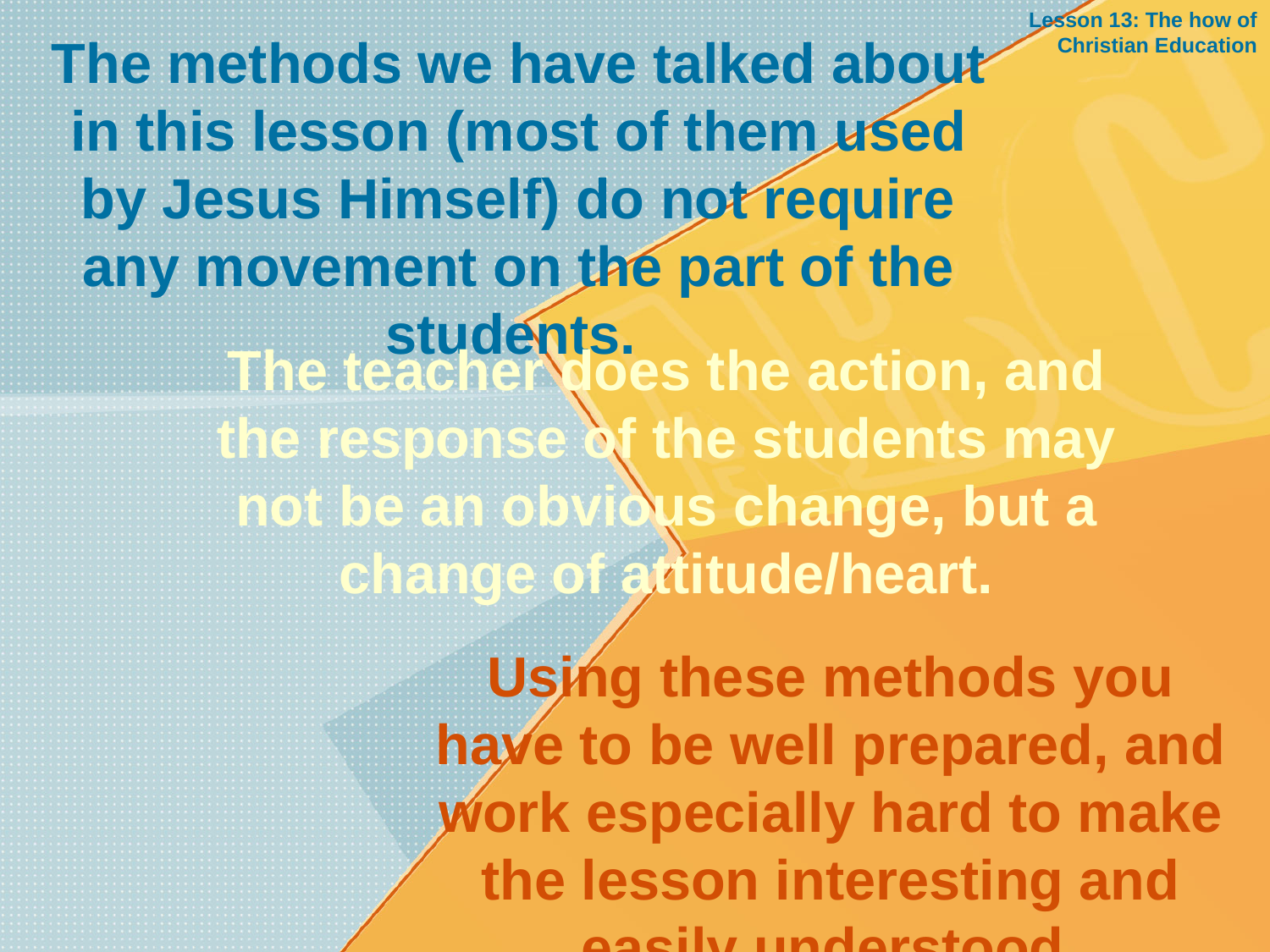

Lesson 13: The how of Christian Education
The methods we have talked about in this lesson (most of them used by Jesus Himself) do not require any movement on the part of the students.
The teacher does the action, and the response of the students may not be an obvious change, but a change of attitude/heart.
Using these methods you have to be well prepared, and work especially hard to make the lesson interesting and easily understood.